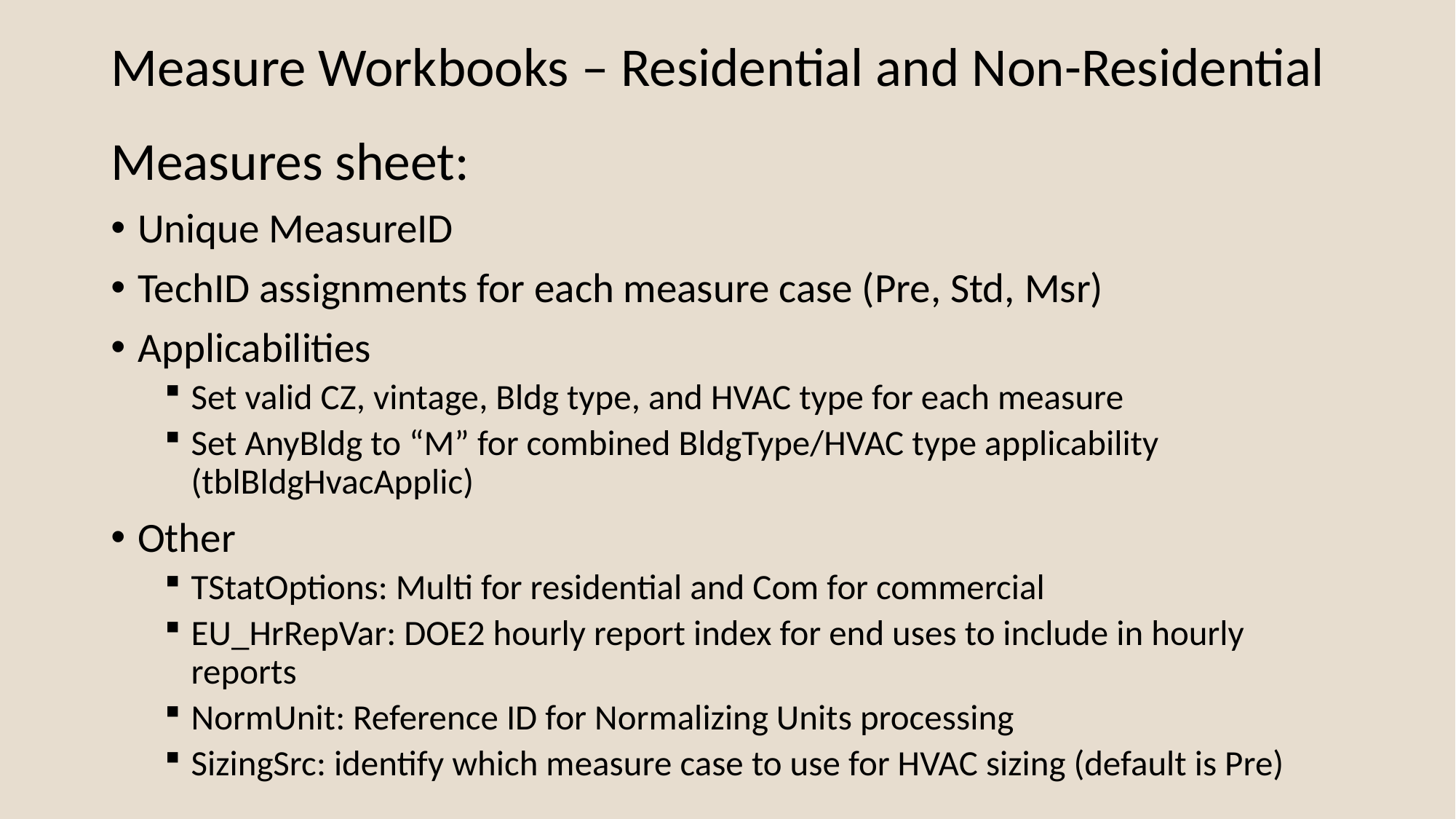

# Measure Workbooks – Residential and Non-Residential
Measures sheet:
Unique MeasureID
TechID assignments for each measure case (Pre, Std, Msr)
Applicabilities
Set valid CZ, vintage, Bldg type, and HVAC type for each measure
Set AnyBldg to “M” for combined BldgType/HVAC type applicability (tblBldgHvacApplic)
Other
TStatOptions: Multi for residential and Com for commercial
EU_HrRepVar: DOE2 hourly report index for end uses to include in hourly reports
NormUnit: Reference ID for Normalizing Units processing
SizingSrc: identify which measure case to use for HVAC sizing (default is Pre)